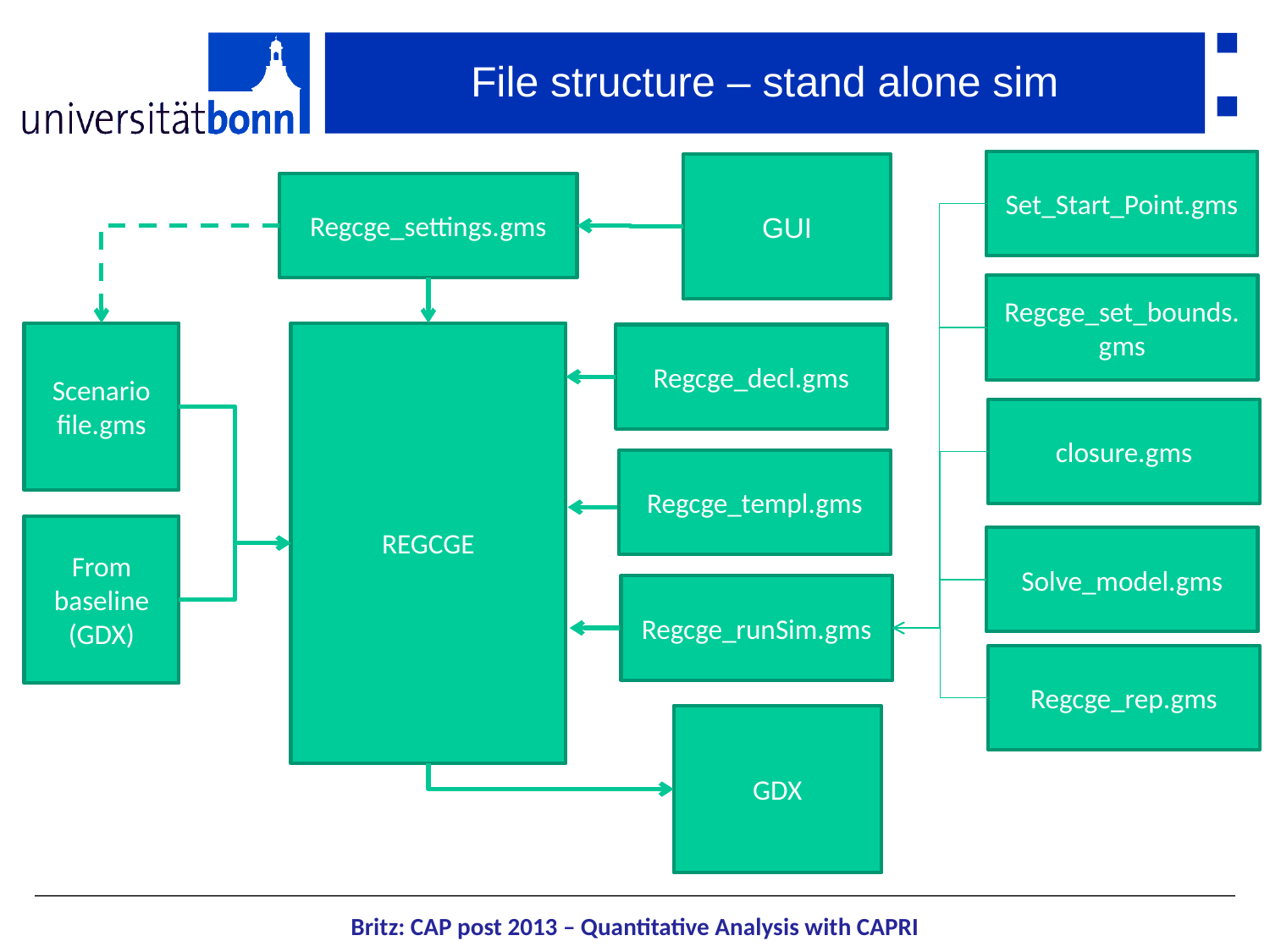

# File structure – stand alone sim
Set_Start_Point.gms
GUI
Regcge_settings.gms
Regcge_set_bounds.gms
Scenario
file.gms
REGCGE
Regcge_decl.gms
closure.gms
Regcge_templ.gms
From
baseline
(GDX)
Solve_model.gms
Regcge_runSim.gms
Regcge_rep.gms
GDX
Britz: CAP post 2013 – Quantitative Analysis with CAPRI